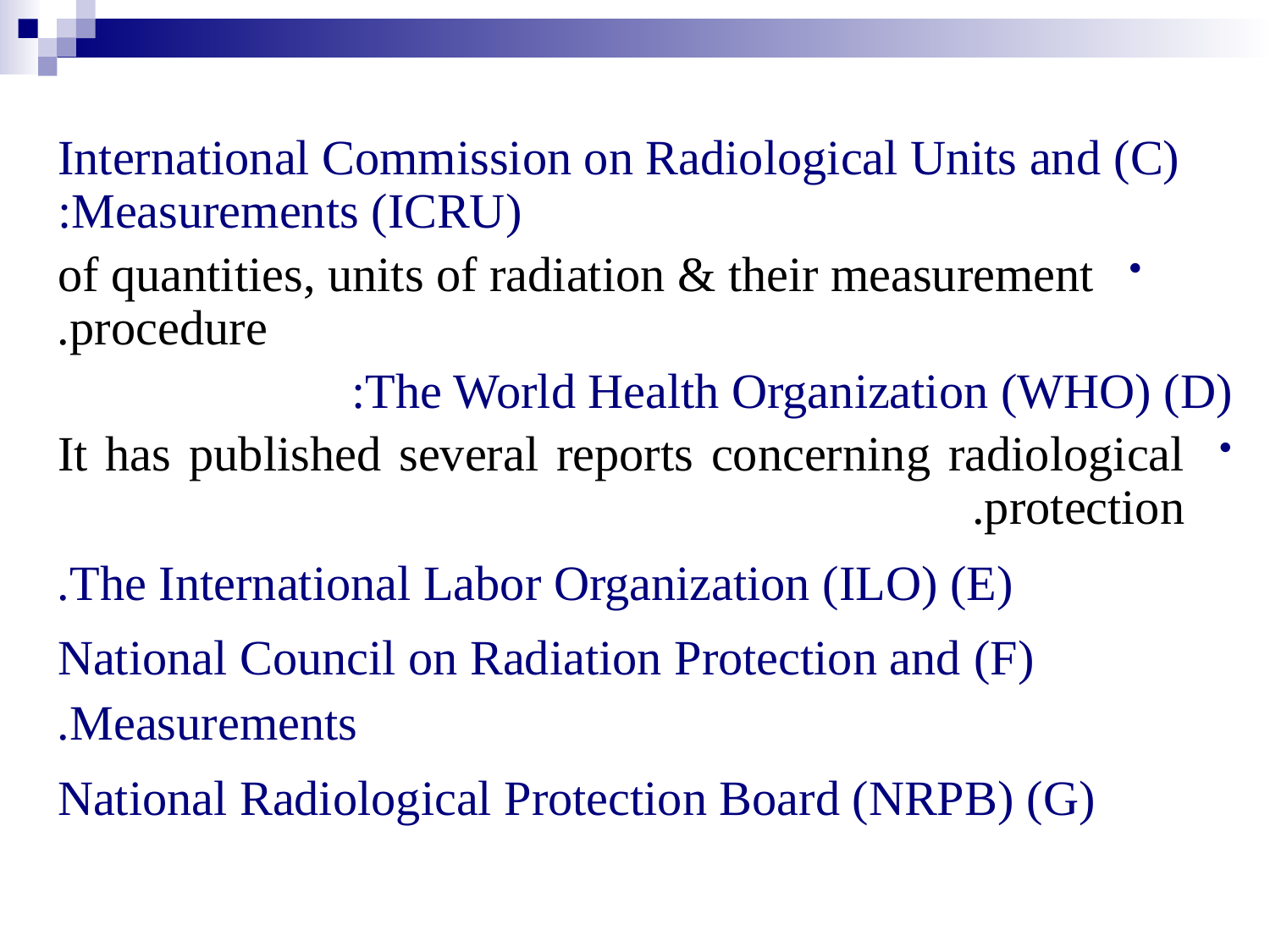

(C) International Commission on Radiological Units and Measurements (ICRU):
of quantities, units of radiation & their measurement procedure.
(D) The World Health Organization (WHO):
It has published several reports concerning radiological protection.
(E) The International Labor Organization (ILO).
(F) National Council on Radiation Protection and Measurements.
(G) National Radiological Protection Board (NRPB)